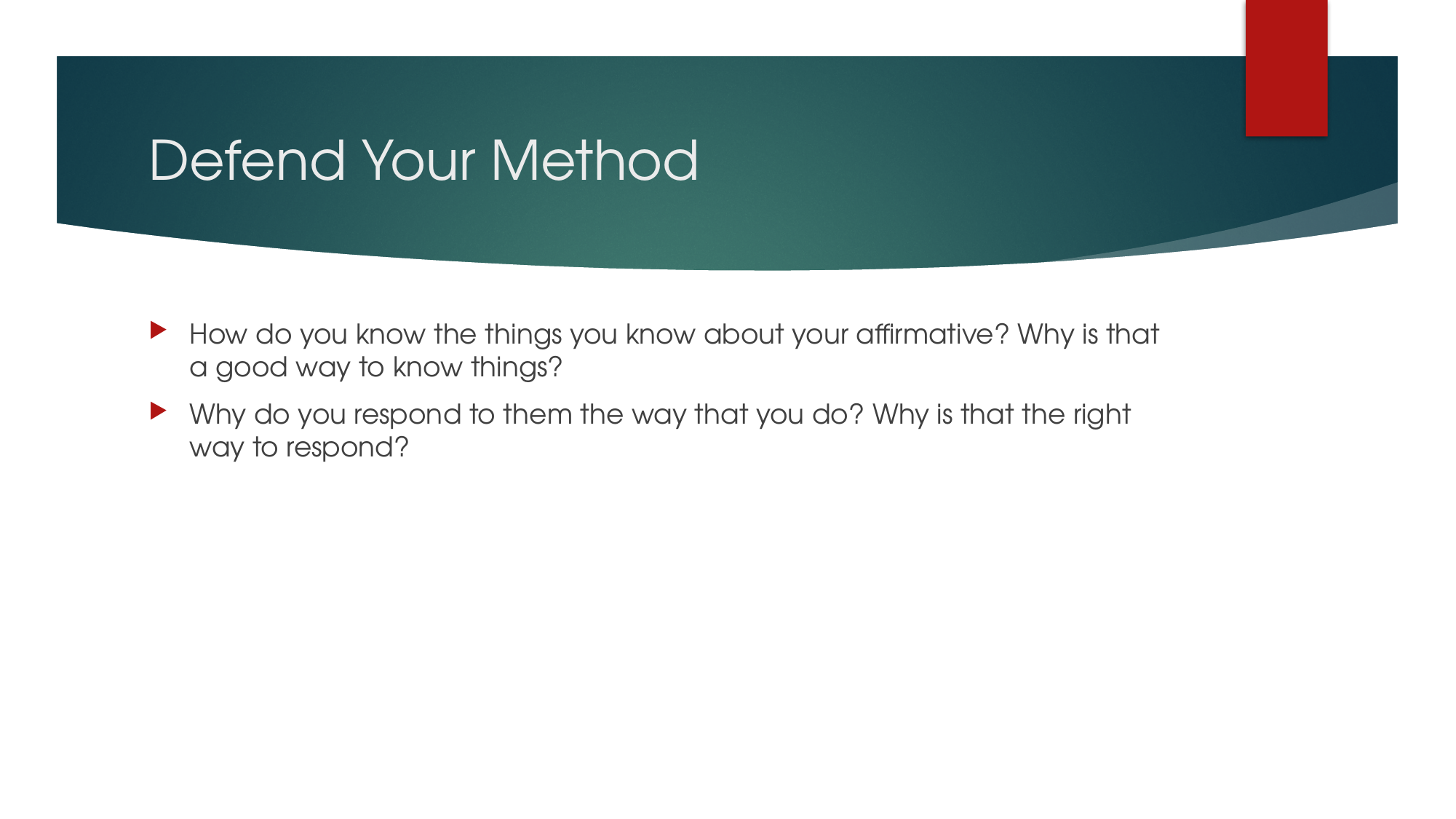

# Defend Your Method
How do you know the things you know about your affirmative? Why is that a good way to know things?
Why do you respond to them the way that you do? Why is that the right way to respond?